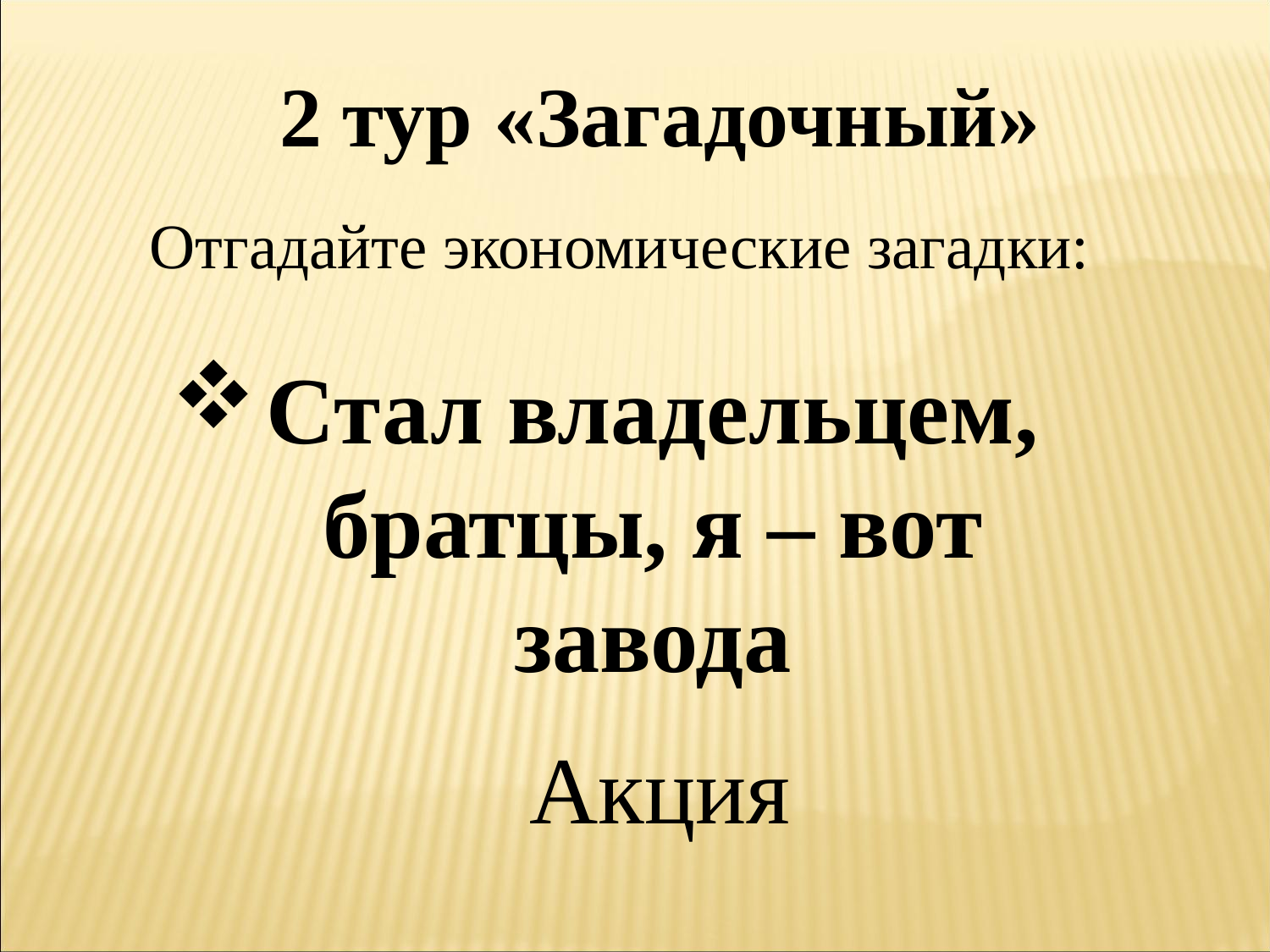

2 тур «Загадочный»
Отгадайте экономические загадки:

Стал владельцем, братцы, я – вот завода
Акция